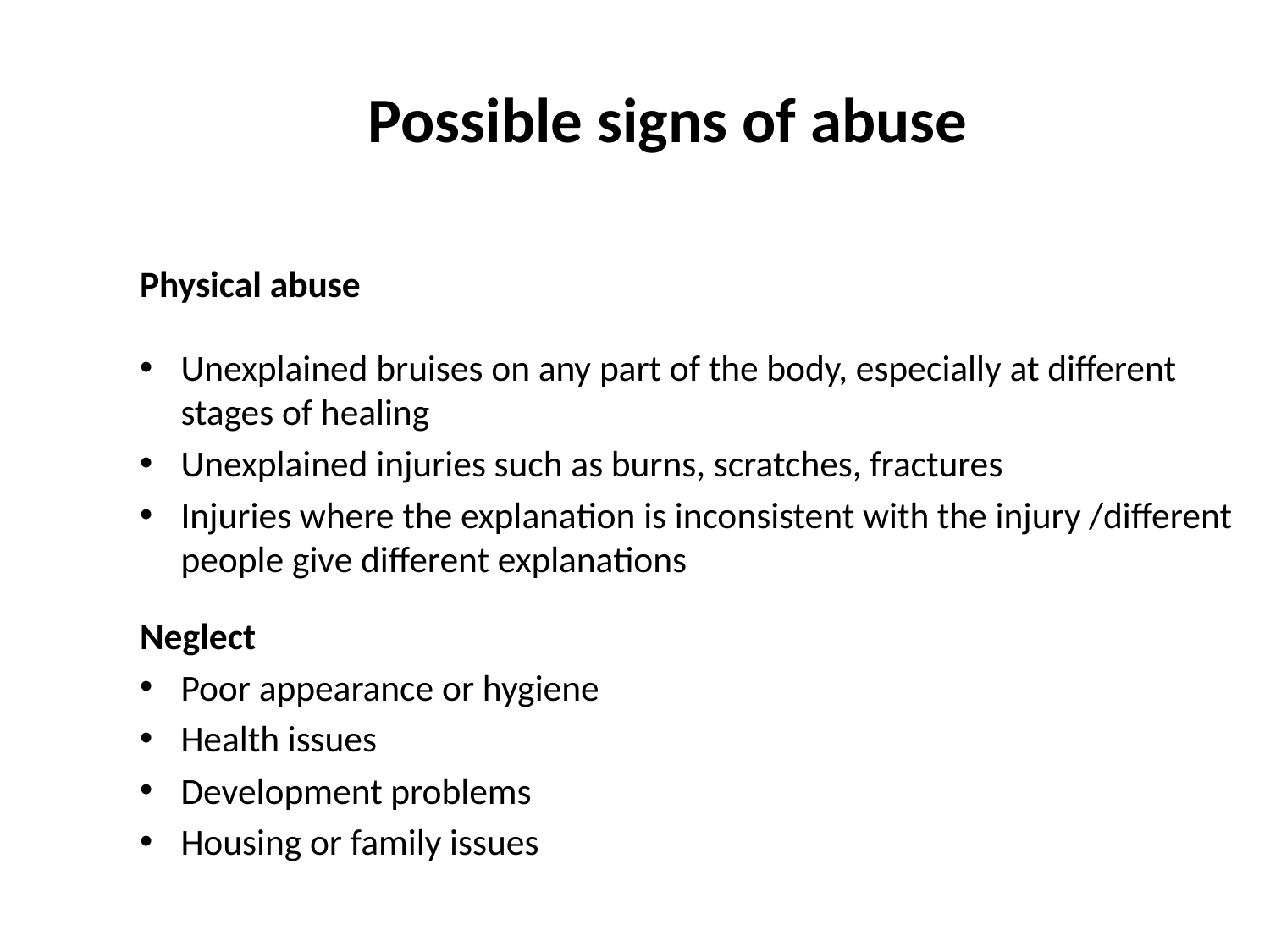

Possible signs of abuse
Physical abuse

Unexplained bruises on any part of the body, especially at different stages of healing
Unexplained injuries such as burns, scratches, fractures
Injuries where the explanation is inconsistent with the injury /different people give different explanations

Neglect
Poor appearance or hygiene
Health issues
Development problems
Housing or family issues